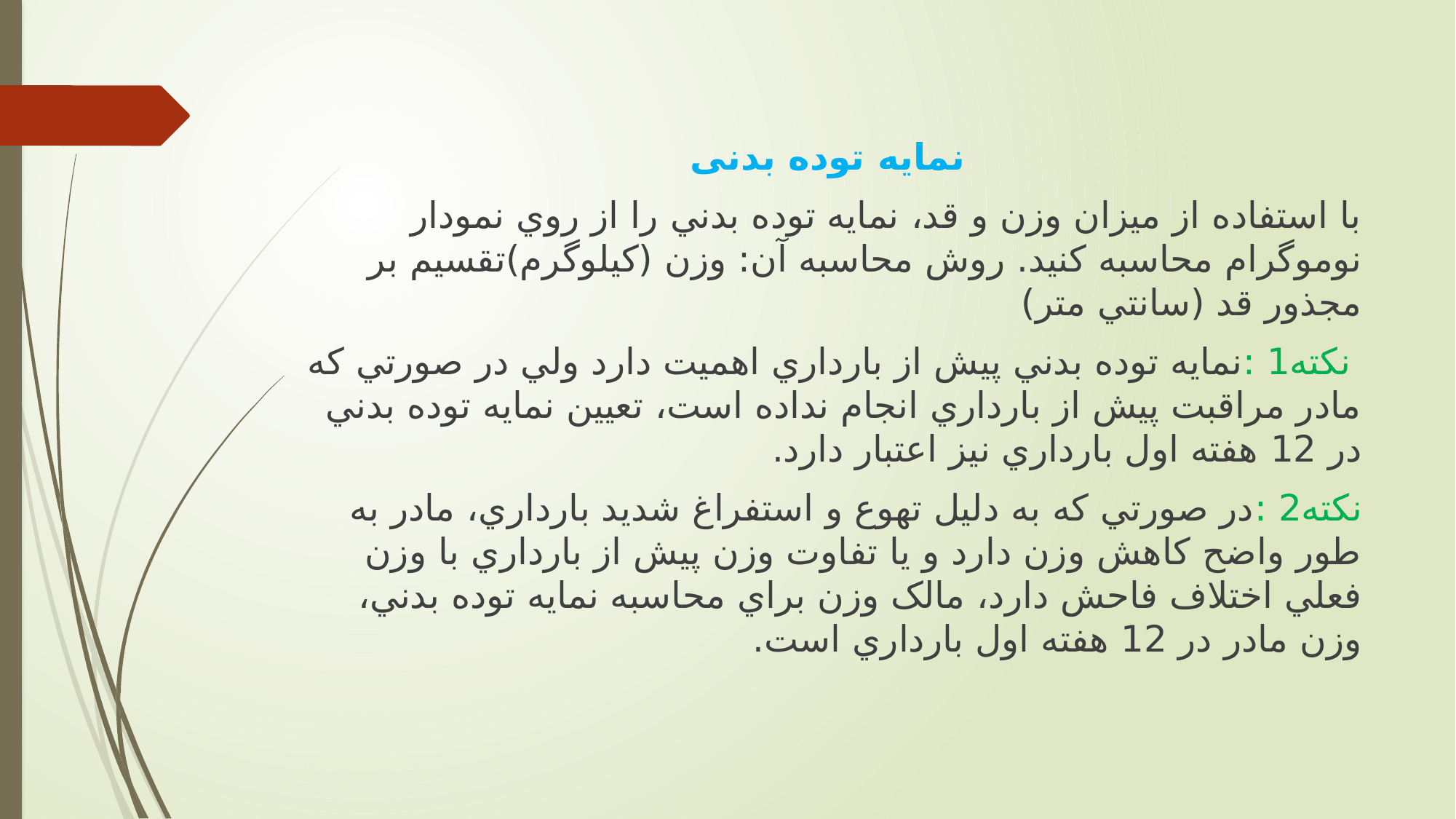

نمايه توده بدنی
با استفاده از میزان وزن و قد، نمايه توده بدني را از روي نمودار نوموگرام محاسبه کنید. روش محاسبه آن: وزن (کیلوگرم)تقسیم بر مجذور قد (سانتي متر)
 نکته1 :نمايه توده بدني پیش از بارداري اهمیت دارد ولي در صورتي که مادر مراقبت پیش از بارداري انجام نداده است، تعیین نمايه توده بدني در 12 هفته اول بارداري نیز اعتبار دارد.
نکته2 :در صورتي که به دلیل تهوع و استفراغ شديد بارداري، مادر به طور واضح کاهش وزن دارد و يا تفاوت وزن پیش از بارداري با وزن فعلي اختلاف فاحش دارد، مالک وزن براي محاسبه نمايه توده بدني، وزن مادر در 12 هفته اول بارداري است.